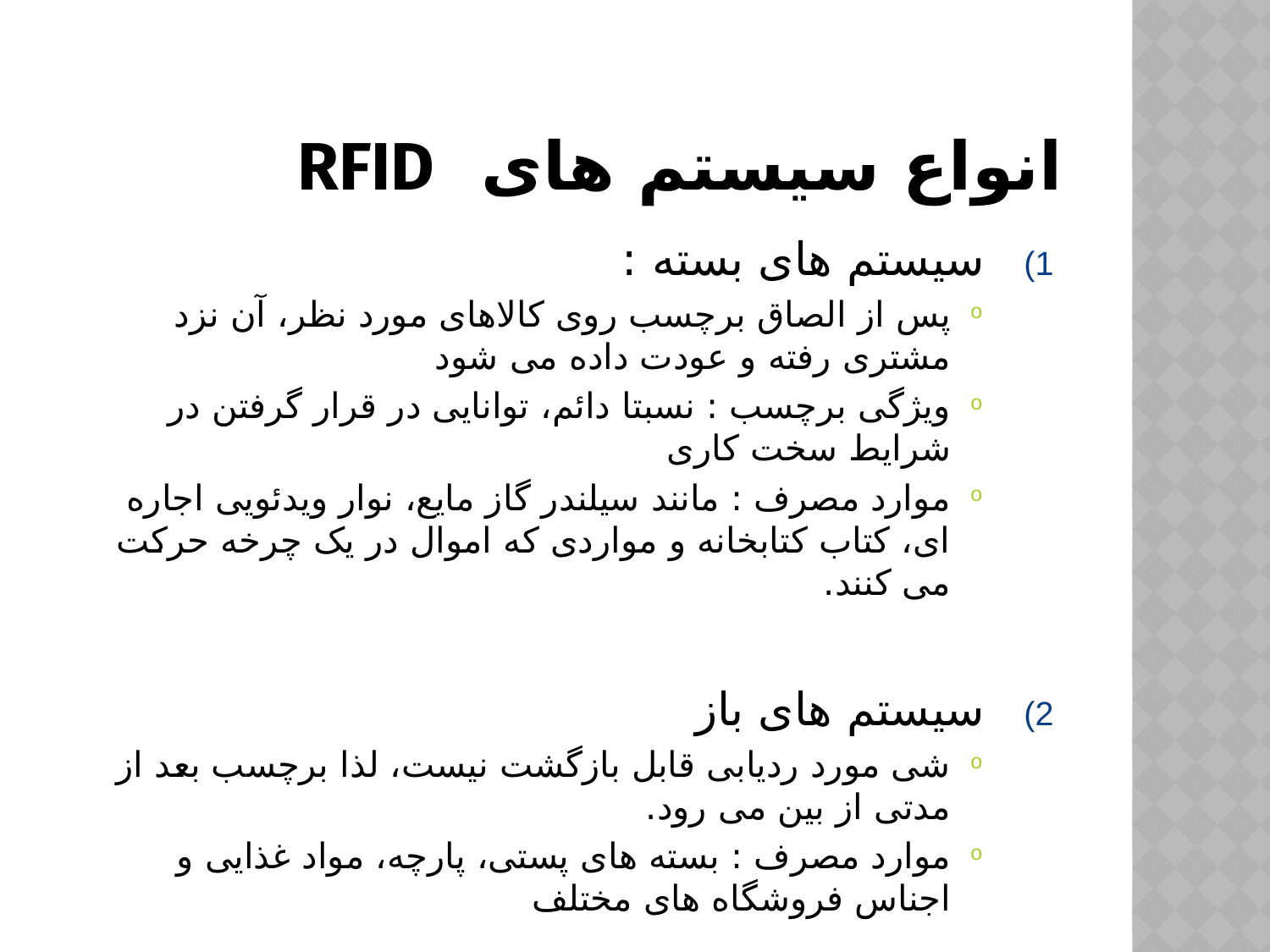

# انواع سیستم های  RFID
سیستم های بسته :
پس از الصاق برچسب روی کالاهای مورد نظر، آن نزد مشتری رفته و عودت داده می شود
ویژگی برچسب : نسبتا دائم، توانایی در قرار گرفتن در شرایط سخت کاری
موارد مصرف : مانند سیلندر گاز مایع، نوار ویدئویی اجاره ای، کتاب کتابخانه و مواردی که اموال در یک چرخه حرکت می کنند.

سیستم های باز
شی مورد ردیابی قابل بازگشت نیست، لذا برچسب بعد از مدتی از بین می رود.
موارد مصرف : بسته های پستی، پارچه، مواد غذایی و اجناس فروشگاه های مختلف